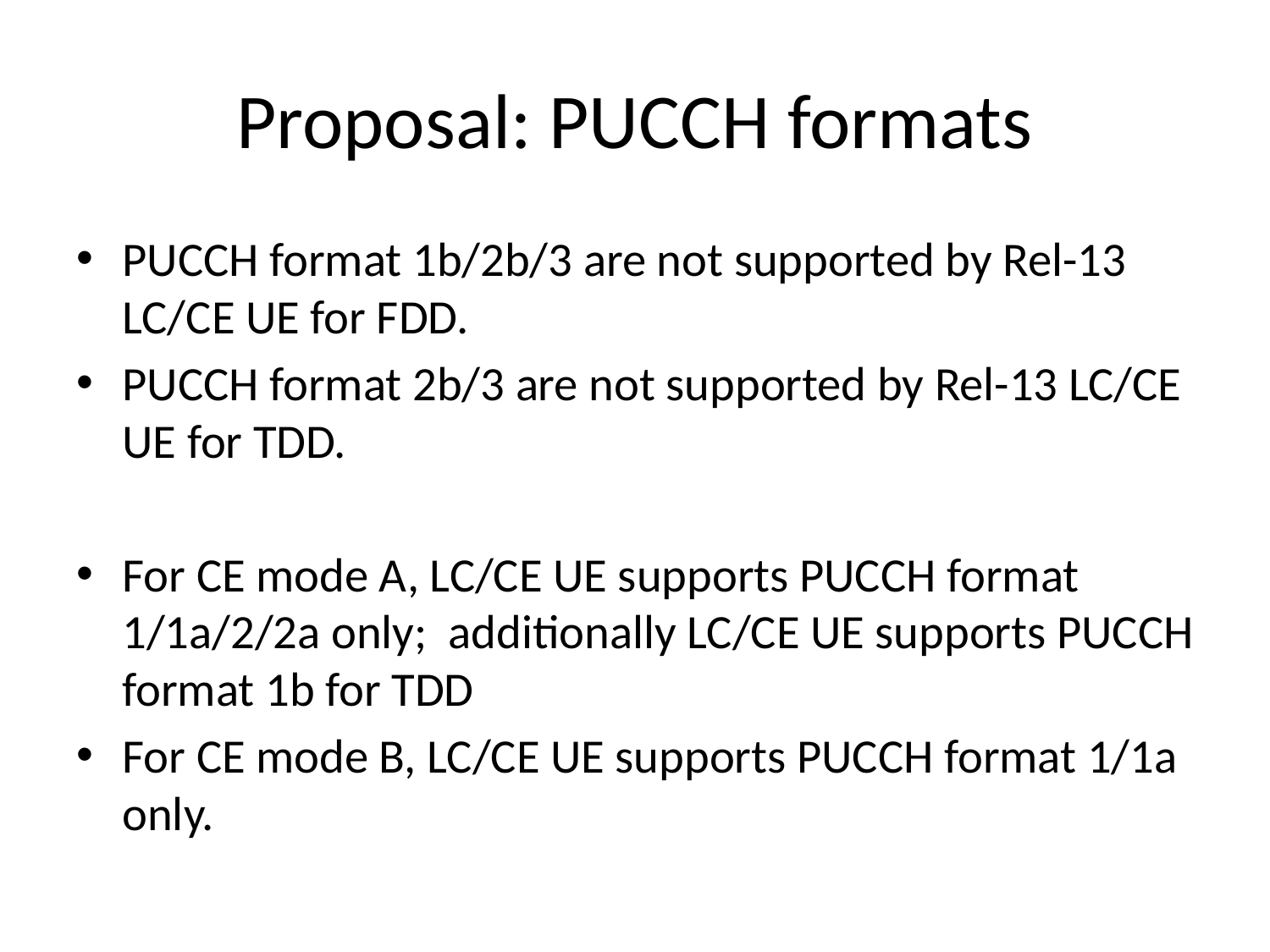

# Proposal: PUCCH formats
PUCCH format 1b/2b/3 are not supported by Rel-13 LC/CE UE for FDD.
PUCCH format 2b/3 are not supported by Rel-13 LC/CE UE for TDD.

For CE mode A, LC/CE UE supports PUCCH format 1/1a/2/2a only;  additionally LC/CE UE supports PUCCH format 1b for TDD
For CE mode B, LC/CE UE supports PUCCH format 1/1a only.